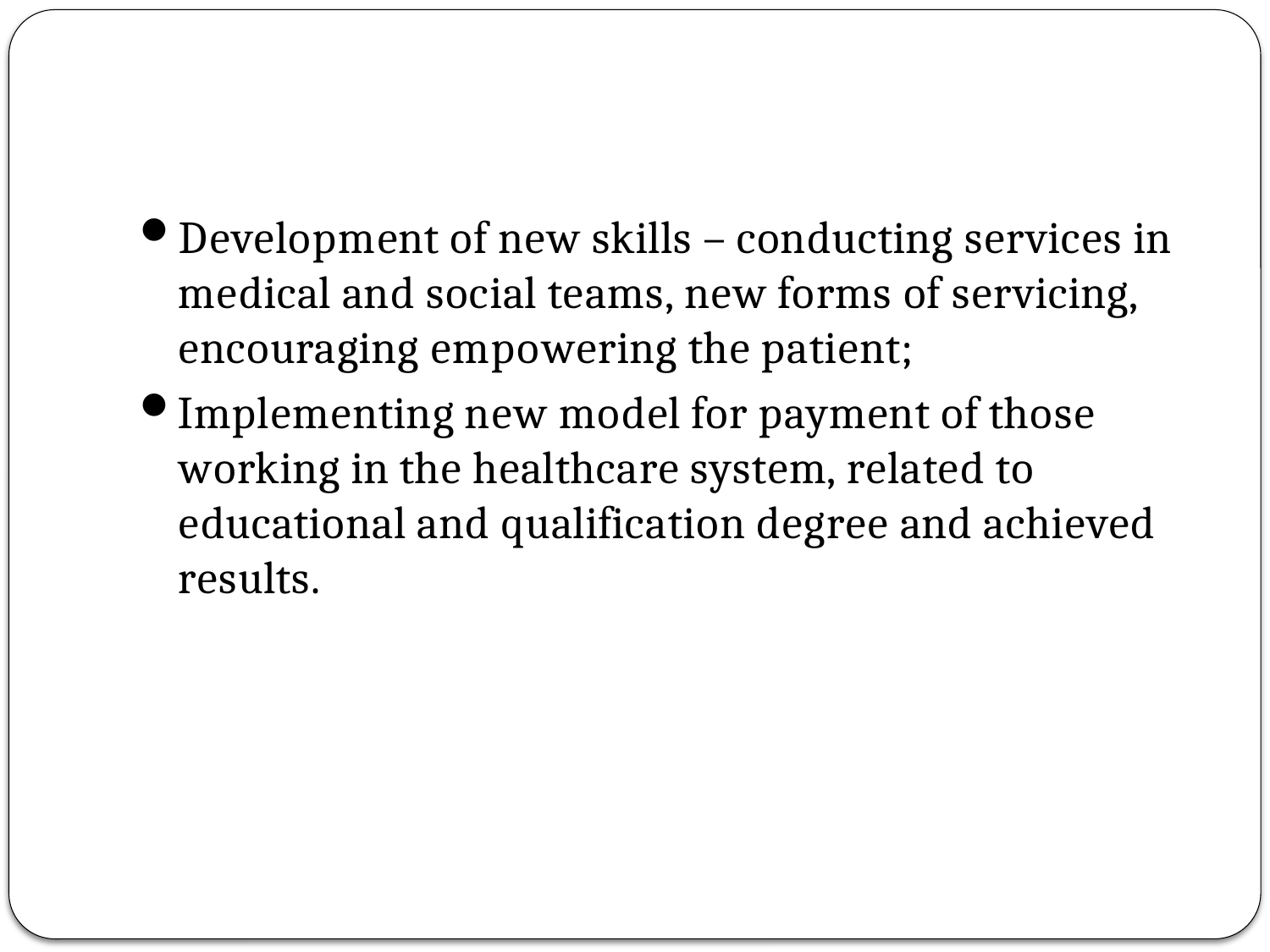

#
Development of new skills – conducting services in medical and social teams, new forms of servicing, encouraging empowering the patient;
Implementing new model for payment of those working in the healthcare system, related to educational and qualification degree and achieved results.